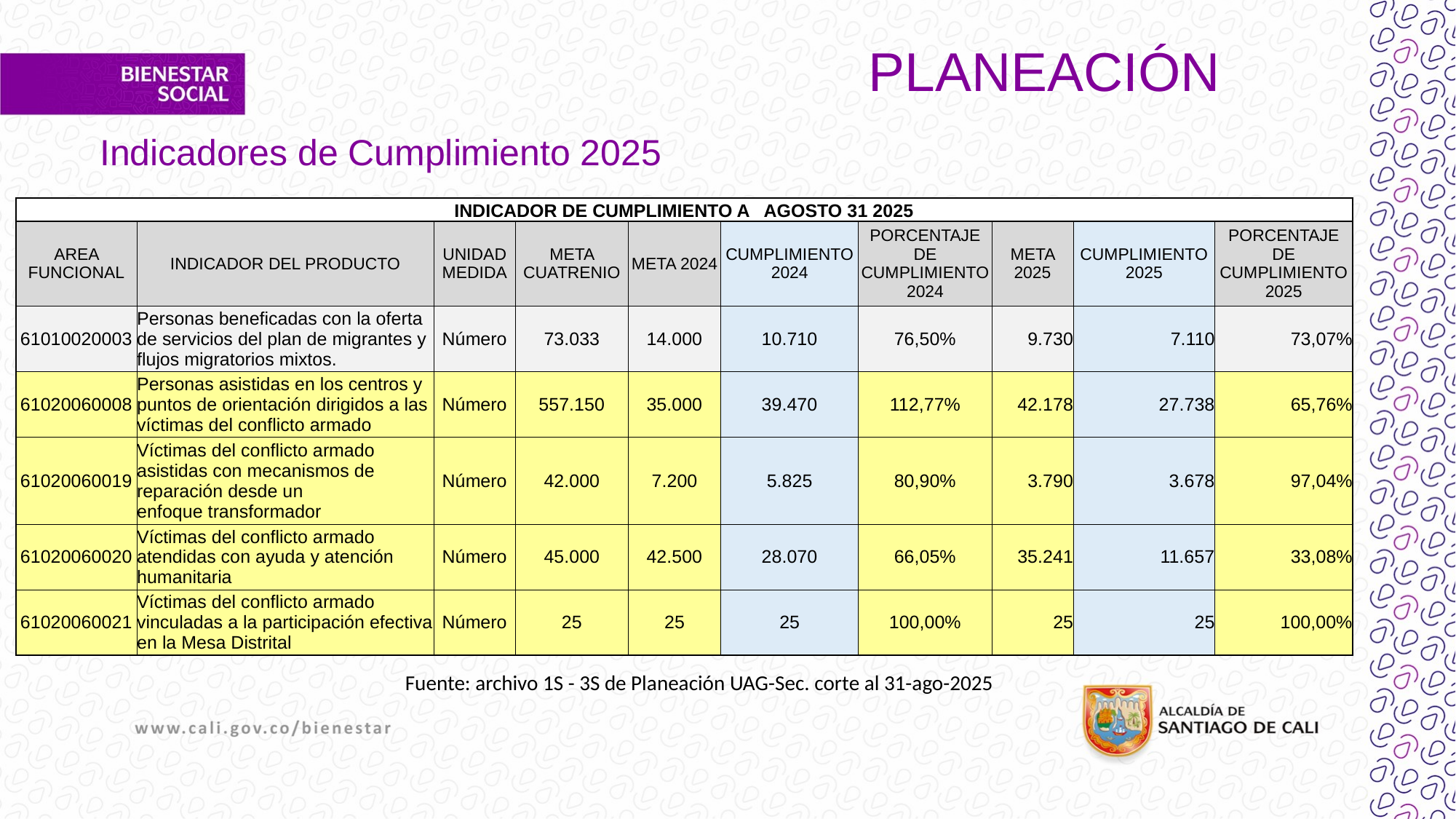

# PLANEACIÓN
Indicadores de Cumplimiento 2025
| INDICADOR DE CUMPLIMIENTO A AGOSTO 31 2025 |  |  |  |  |  |  |  |  |  |
| --- | --- | --- | --- | --- | --- | --- | --- | --- | --- |
| AREA FUNCIONAL | INDICADOR DEL PRODUCTO | UNIDAD MEDIDA | META CUATRENIO | META 2024 | CUMPLIMIENTO 2024 | PORCENTAJE DE CUMPLIMIENTO 2024 | META 2025 | CUMPLIMIENTO 2025 | PORCENTAJE DE CUMPLIMIENTO 2025 |
| 61010020003 | Personas beneficadas con la oferta de servicios del plan de migrantes y flujos migratorios mixtos. | Número | 73.033 | 14.000 | 10.710 | 76,50% | 9.730 | 7.110 | 73,07% |
| 61020060008 | Personas asistidas en los centros y puntos de orientación dirigidos a las víctimas del conflicto armado | Número | 557.150 | 35.000 | 39.470 | 112,77% | 42.178 | 27.738 | 65,76% |
| 61020060019 | Víctimas del conflicto armado asistidas con mecanismos de reparación desde un enfoque transformador | Número | 42.000 | 7.200 | 5.825 | 80,90% | 3.790 | 3.678 | 97,04% |
| 61020060020 | Víctimas del conflicto armado atendidas con ayuda y atención humanitaria | Número | 45.000 | 42.500 | 28.070 | 66,05% | 35.241 | 11.657 | 33,08% |
| 61020060021 | Víctimas del conflicto armado vinculadas a la participación efectiva en la Mesa Distrital | Número | 25 | 25 | 25 | 100,00% | 25 | 25 | 100,00% |
Fuente: archivo 1S - 3S de Planeación UAG-Sec. corte al 31-ago-2025